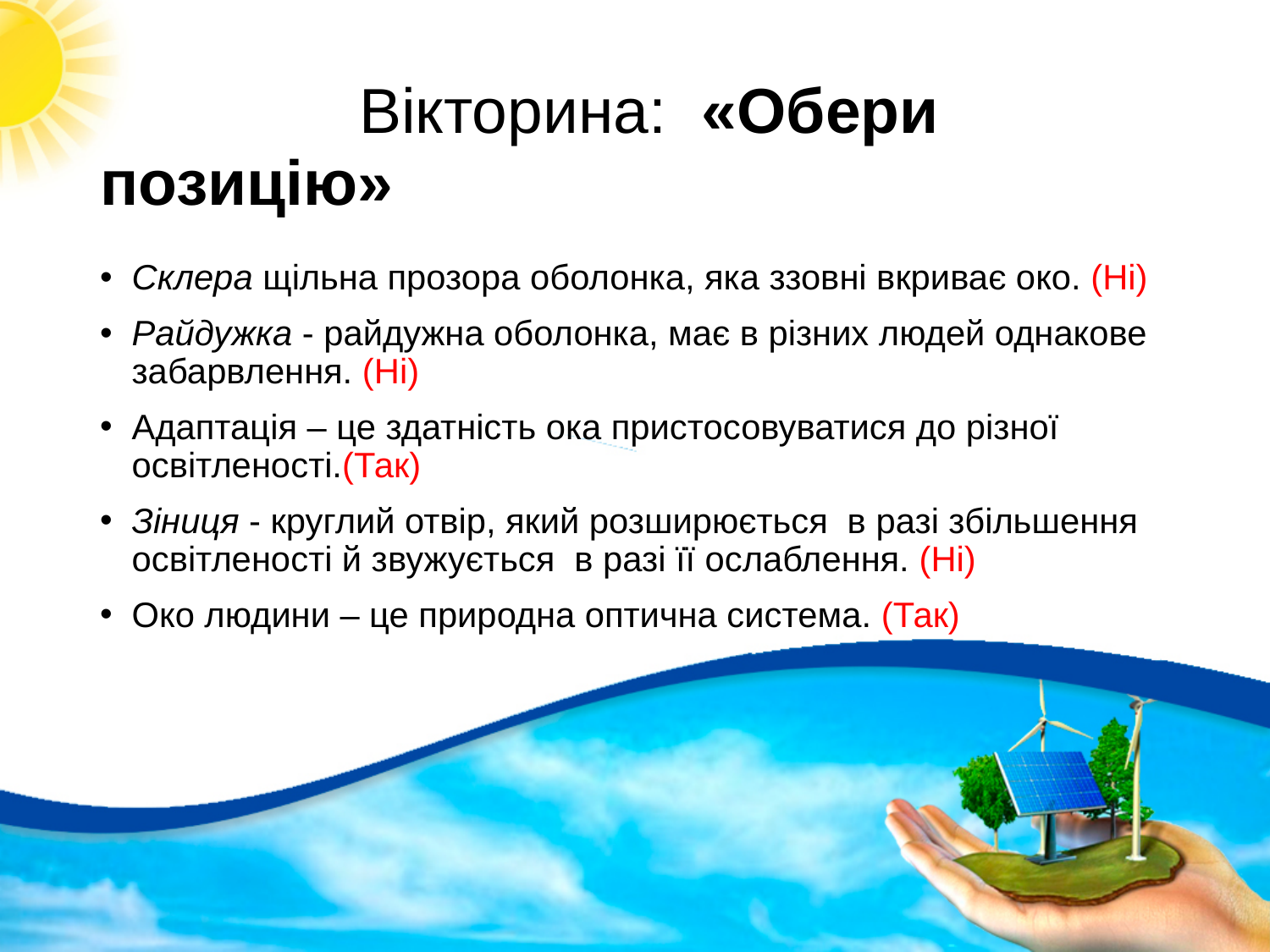

# Вікторина:  «Обери позицію»
Склера щільна прозора оболонка, яка ззовні вкриває око. (Ні)
Райдужка - райдужна оболонка, має в різних людей однакове забарвлення. (Ні)
Адаптація – це здатність ока пристосовуватися до різної освітленості.(Так)
Зіниця - круглий отвір, який розширюється  в разі збільшення освітленості й звужується  в разі її ослаблення. (Ні)
Око людини – це природна оптична система. (Так)